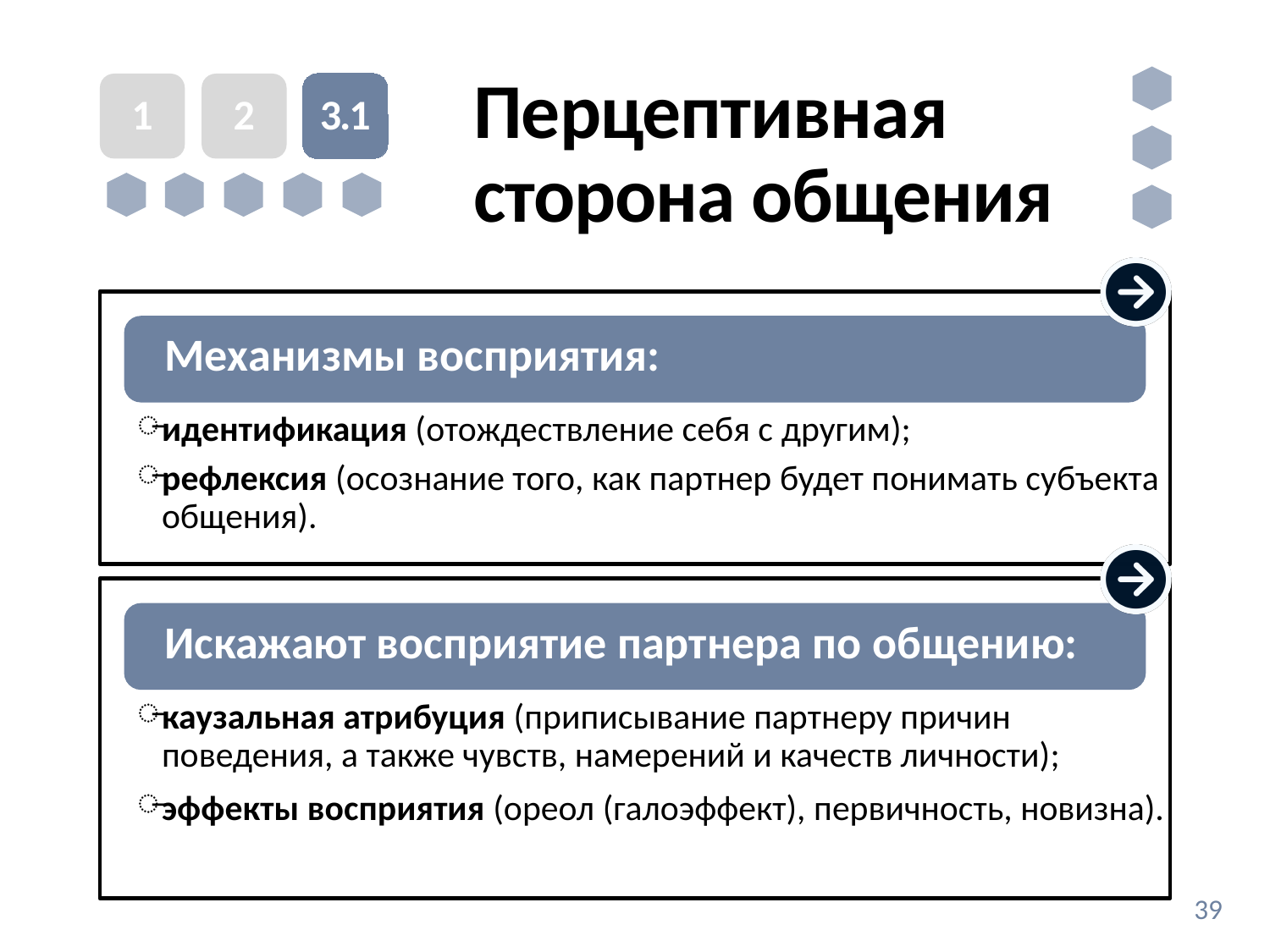

# Перцептивная сторона общения
1
2
3.1

идентификация (отождествление себя с другим);
рефлексия (осознание того, как партнер будет понимать субъекта общения).
Механизмы восприятия:

каузальная атрибуция (приписывание партнеру причин поведения, а также чувств, намерений и качеств личности);
эффекты восприятия (ореол (галоэффект), первичность, новизна).
Искажают восприятие партнера по общению:
39